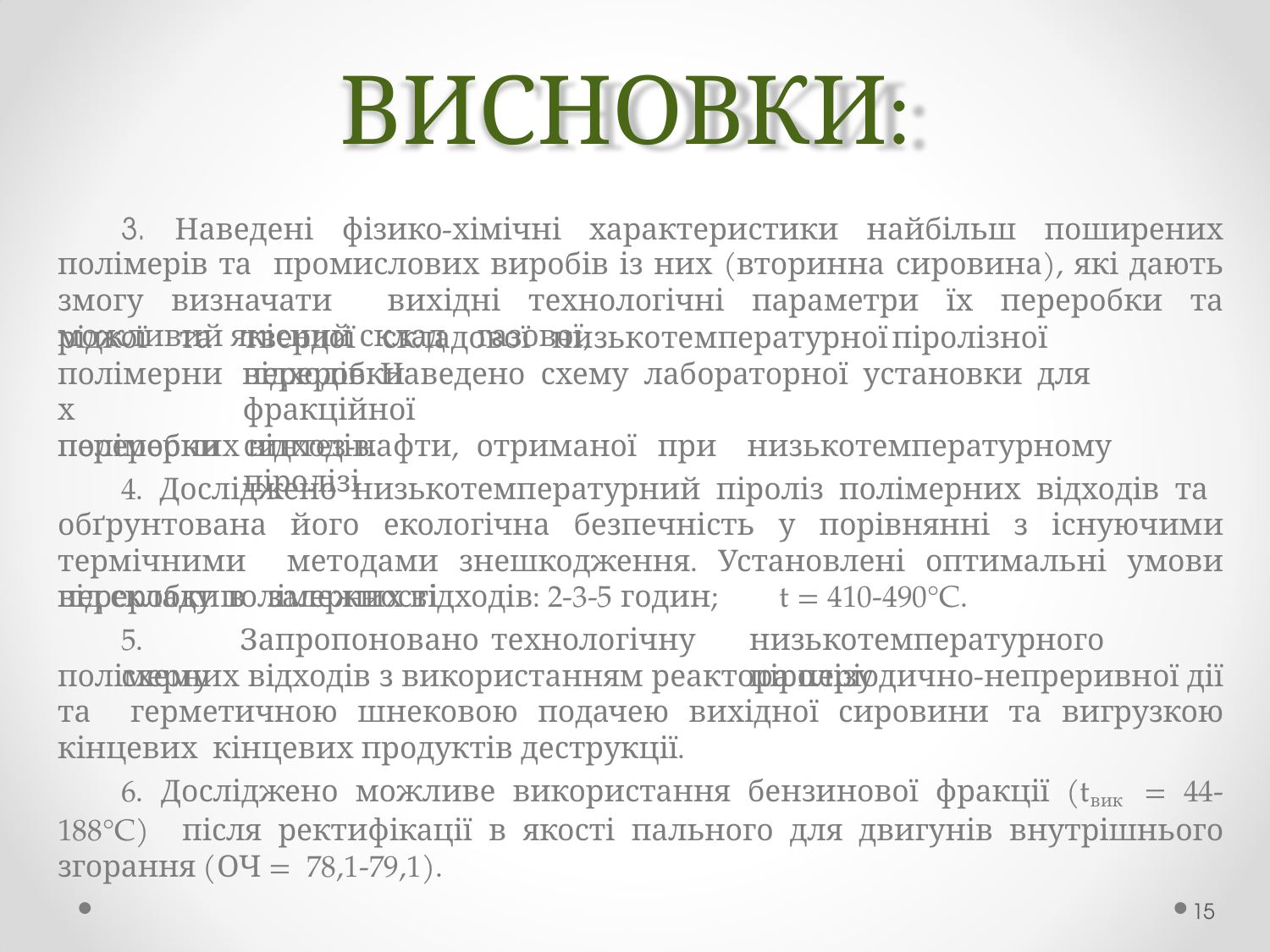

# ВИСНОВКИ:

3. Наведені фізико-хімічні характеристики найбільш поширених полімерів та  промислових виробів із них (вторинна сировина), які дають змогу визначати  вихідні технологічні параметри їх переробки та можливий якісний склад    газової,
рідкої	та  полімерних  переробки
твердої	складової	низькотемпературної	піролізної	переробки
відходів.	Наведено  схему  лабораторної  установки  для   фракційної
синтез-нафти,	отриманої	при	низькотемпературному	піролізі
полімерних відходів.
4. Досліджено низькотемпературний піроліз полімерних відходів та  обґрунтована його екологічна безпечність у порівнянні з існуючими термічними  методами знешкодження. Установлені оптимальні умови переробки в  залежності
від складу полімерних відходів: 2-3-5 годин;
5.	Запропоновано	технологічну	схему
t = 410-490°C.
низькотемпературного	піролізу
полімерних відходів з використанням реактора періодично-непреривної дії та  герметичною шнековою подачею вихідної сировини та вигрузкою кінцевих  кінцевих продуктів деструкції.
6. Досліджено можливе використання бензинової фракції (tвик = 44-188°C)  після ректифікації в якості пального для двигунів внутрішнього згорання (ОЧ =  78,1-79,1).
15